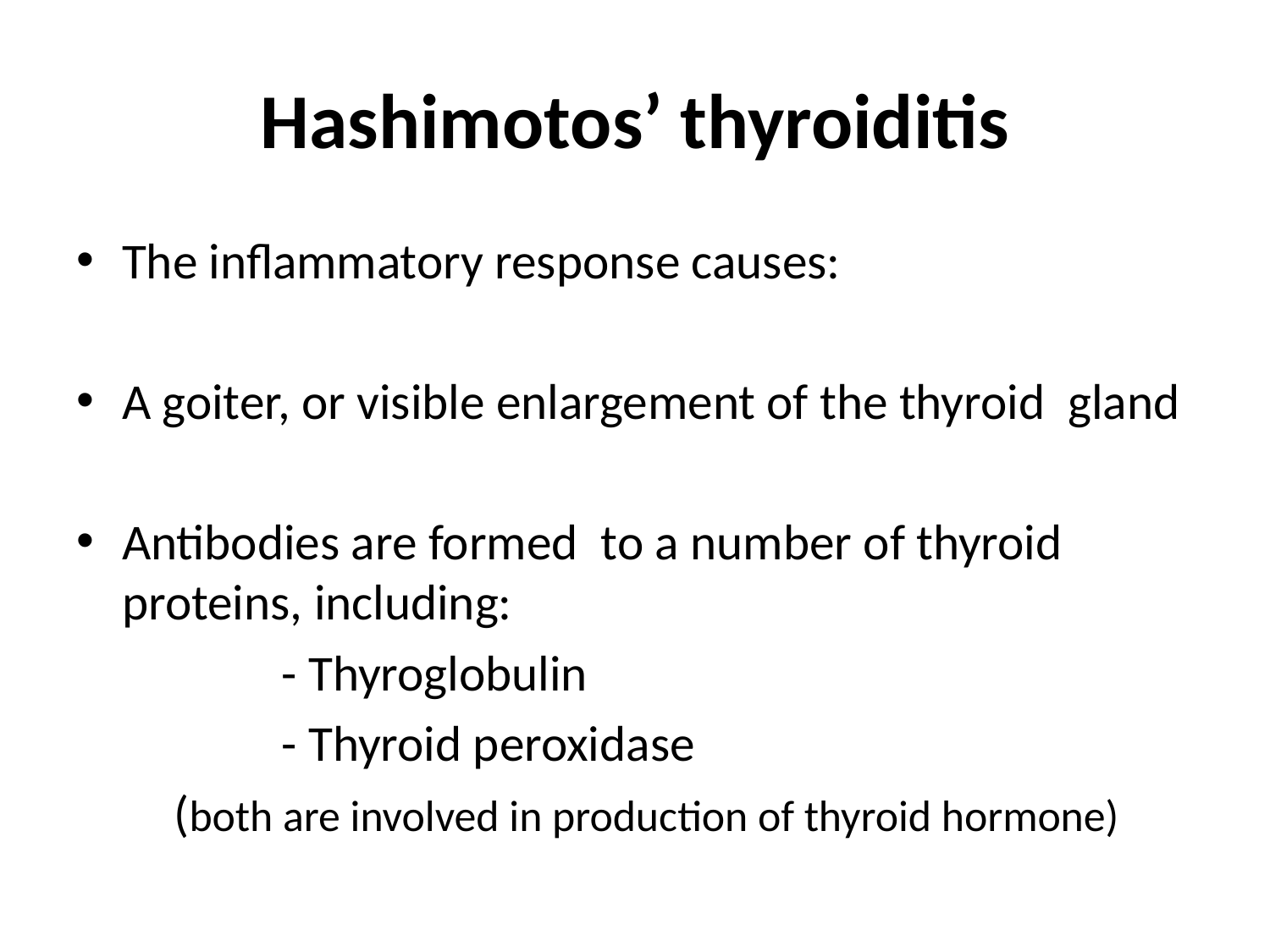

# Hashimotos’ thyroiditis
The inflammatory response causes:

A goiter, or visible enlargement of the thyroid  gland

Antibodies are formed  to a number of thyroid proteins, including:
                  - Thyroglobulin
                  - Thyroid peroxidase
   (both are involved in production of thyroid hormone)